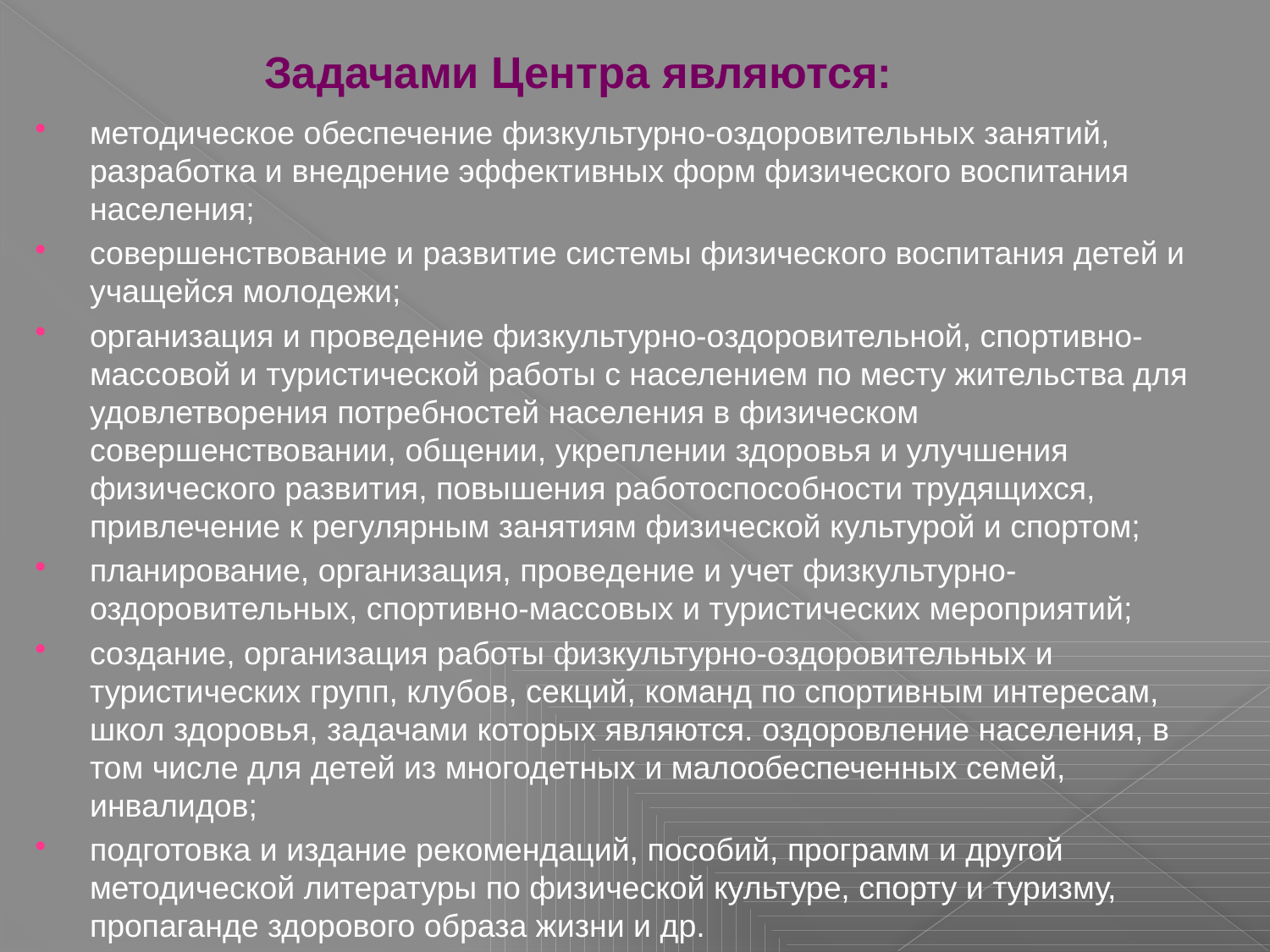

# Задачами Центра являются:
методическое обеспечение физкультурно-оздоровительных занятий, разработка и внедрение эффективных форм физического воспитания населения;
совершенствование и развитие системы физического воспитания детей и учащейся молодежи;
организация и проведение физкультурно-оздоровительной, спортивно-массовой и туристической работы с населением по месту жительства для удовлетворения потребностей населения в физическом совершенствовании, общении, укреплении здоровья и улучшения физического развития, повышения работоспособности трудящихся, привлечение к регулярным занятиям физической культурой и спортом;
планирование, организация, проведение и учет физкультурно-оздоровительных, спортивно-массовых и туристических мероприятий;
создание, организация работы физкультурно-оздоровительных и туристических групп, клубов, секций, команд по спортивным интересам, школ здоровья, задачами которых являются. оздоровление населения, в том числе для детей из многодетных и малообеспеченных семей, инвалидов;
подготовка и издание рекомендаций, пособий, программ и другой методической литературы по физической культуре, спорту и туризму, пропаганде здорового образа жизни и др.